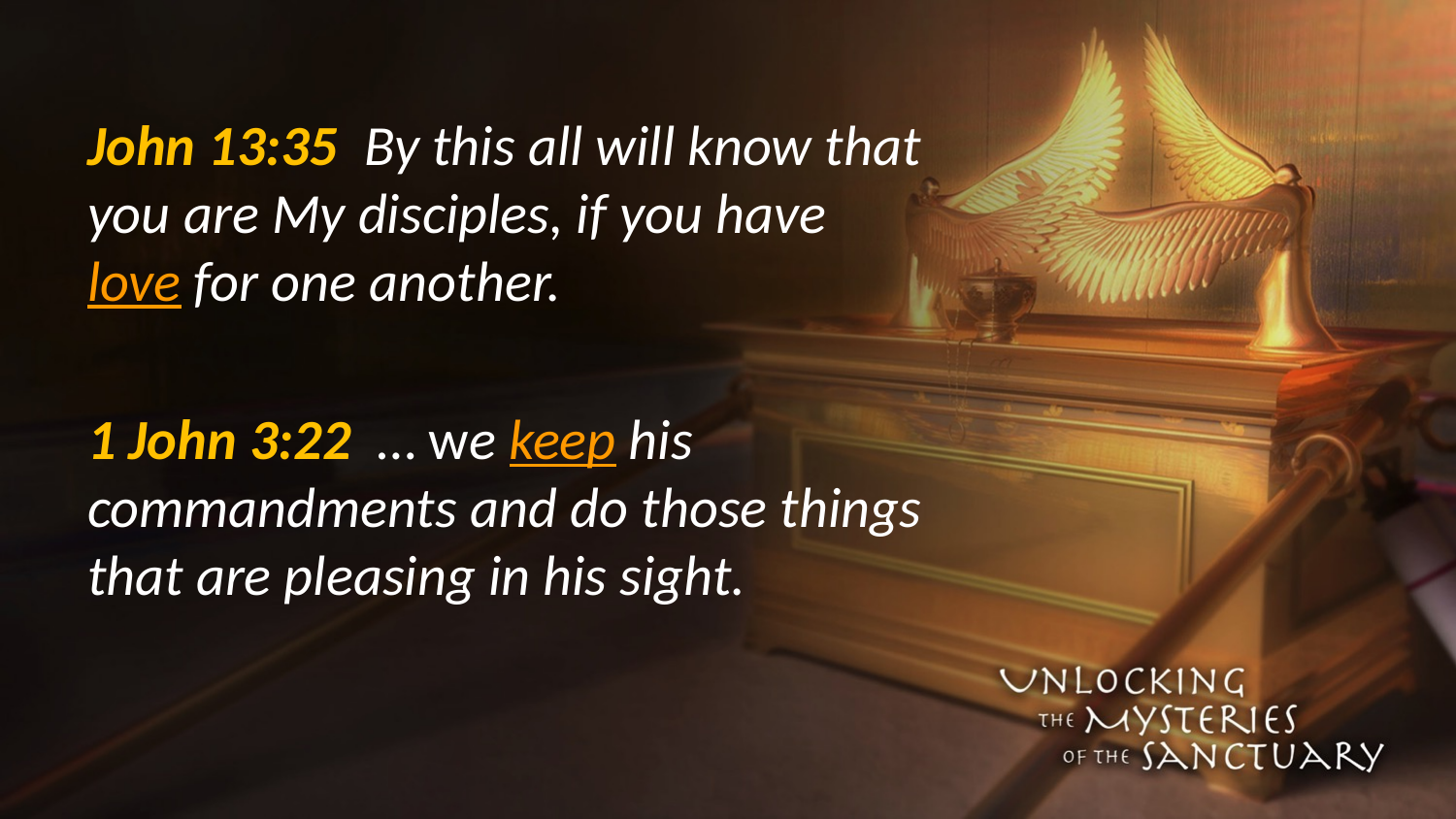

#
John 13:35  By this all will know that you are My disciples, if you have love for one another.

1 John 3:22  … we keep his commandments and do those things that are pleasing in his sight.